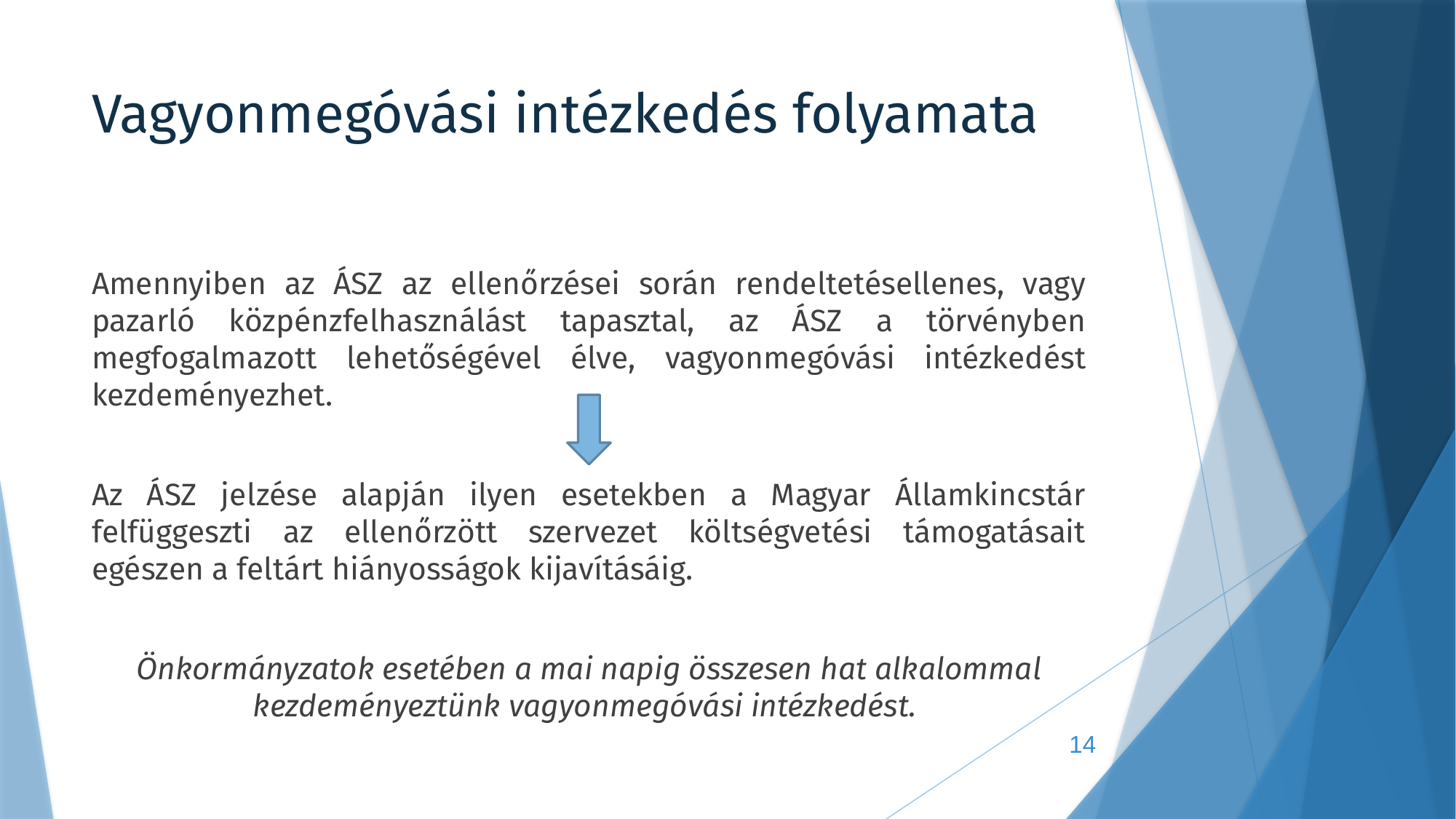

# Vagyonmegóvási intézkedés folyamata
Amennyiben az ÁSZ az ellenőrzései során rendeltetésellenes, vagy pazarló közpénzfelhasználást tapasztal, az ÁSZ a törvényben megfogalmazott lehetőségével élve, vagyonmegóvási intézkedést kezdeményezhet.

Az ÁSZ jelzése alapján ilyen esetekben a Magyar Államkincstár felfüggeszti az ellenőrzött szervezet költségvetési támogatásait egészen a feltárt hiányosságok kijavításáig.

Önkormányzatok esetében a mai napig összesen hat alkalommal kezdeményeztünk vagyonmegóvási intézkedést.

14